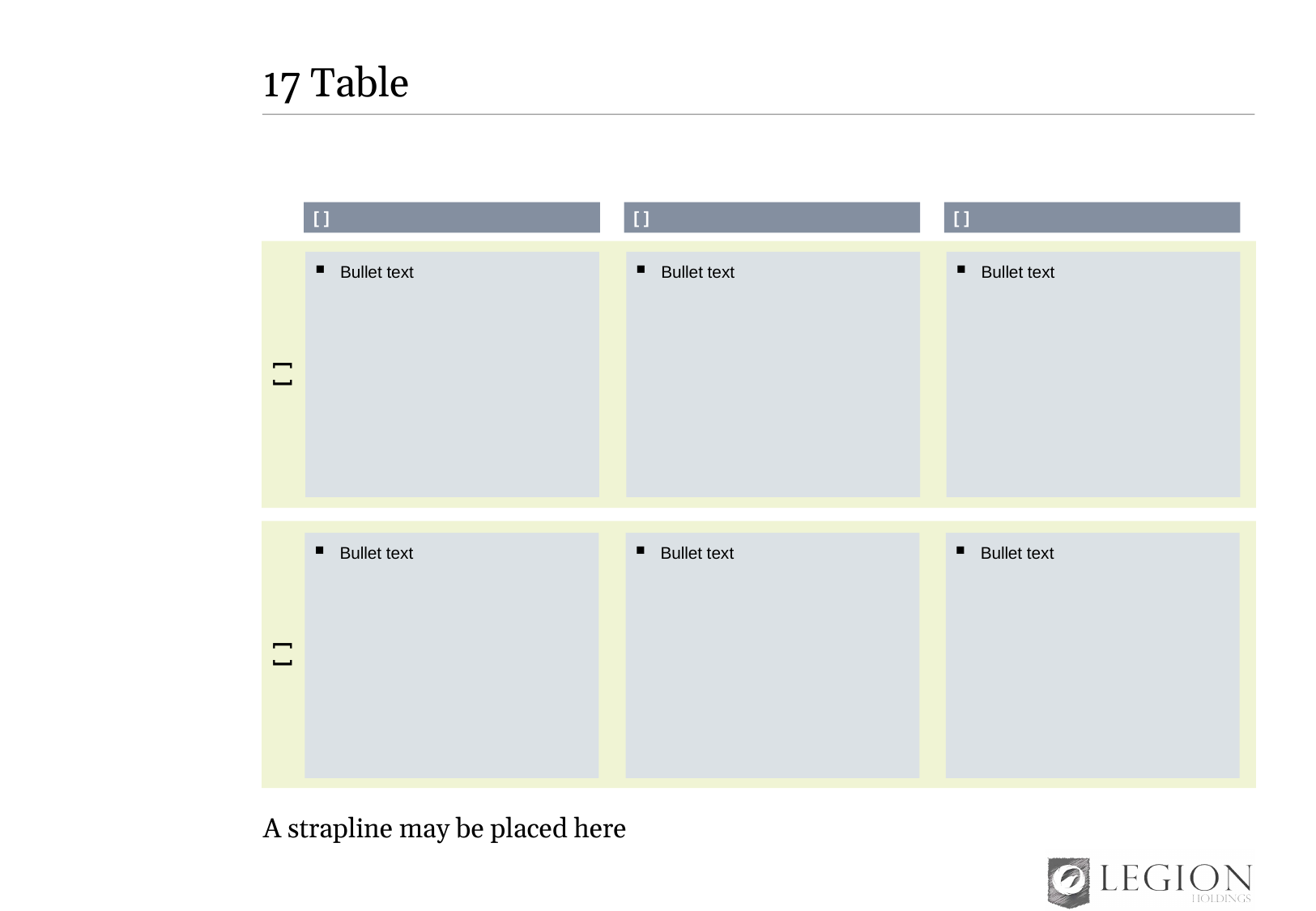

[  ]

# 17 Table

[  ]
[ ]
[ ]
[ ]
Bullet text
Bullet text
Bullet text
Bullet text
Bullet text
Bullet text
A strapline may be placed here